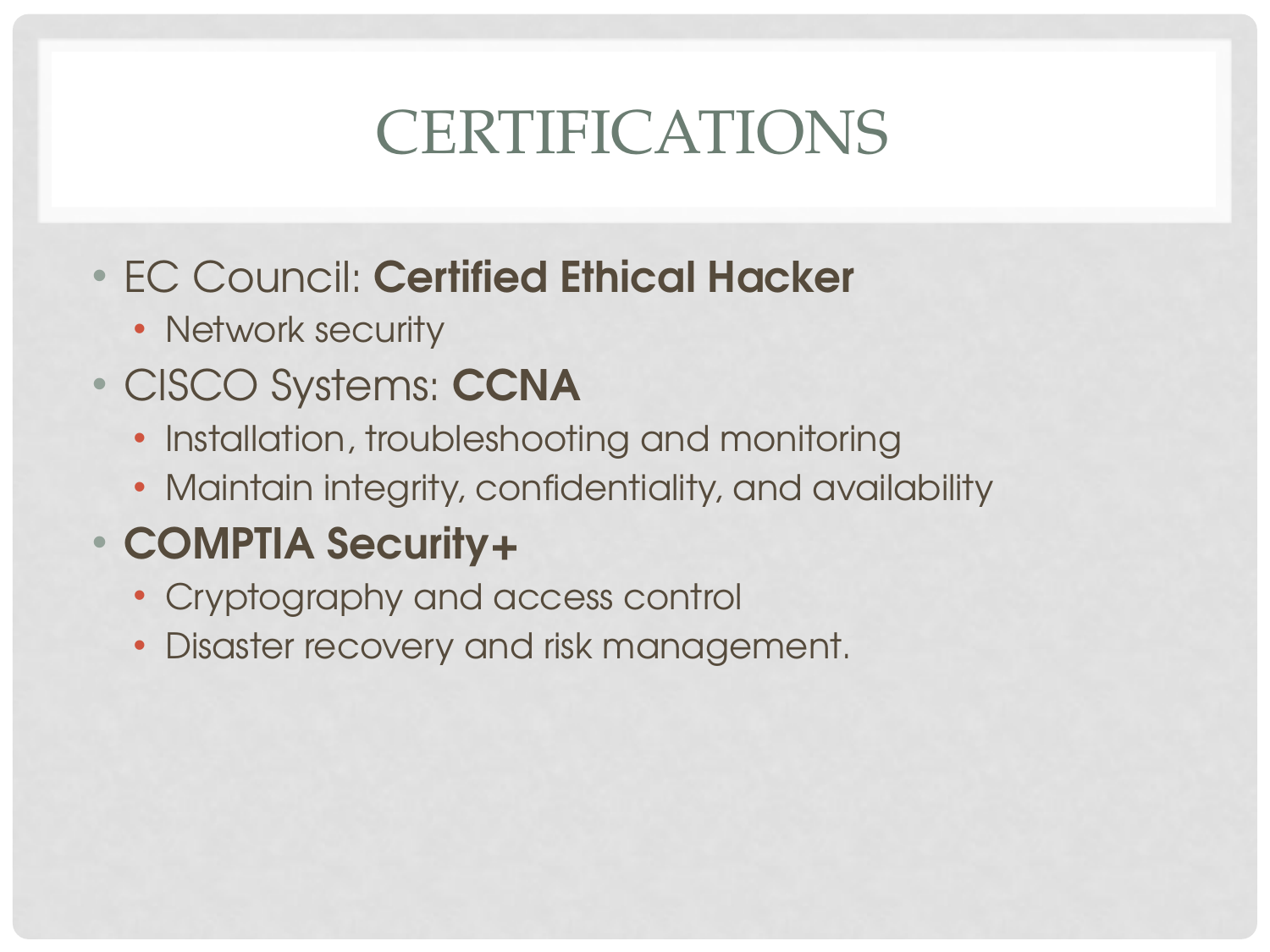

# certifications
EC Council: Certified Ethical Hacker
Network security
CISCO Systems: CCNA
Installation, troubleshooting and monitoring
Maintain integrity, confidentiality, and availability
COMPTIA Security+
Cryptography and access control
Disaster recovery and risk management.